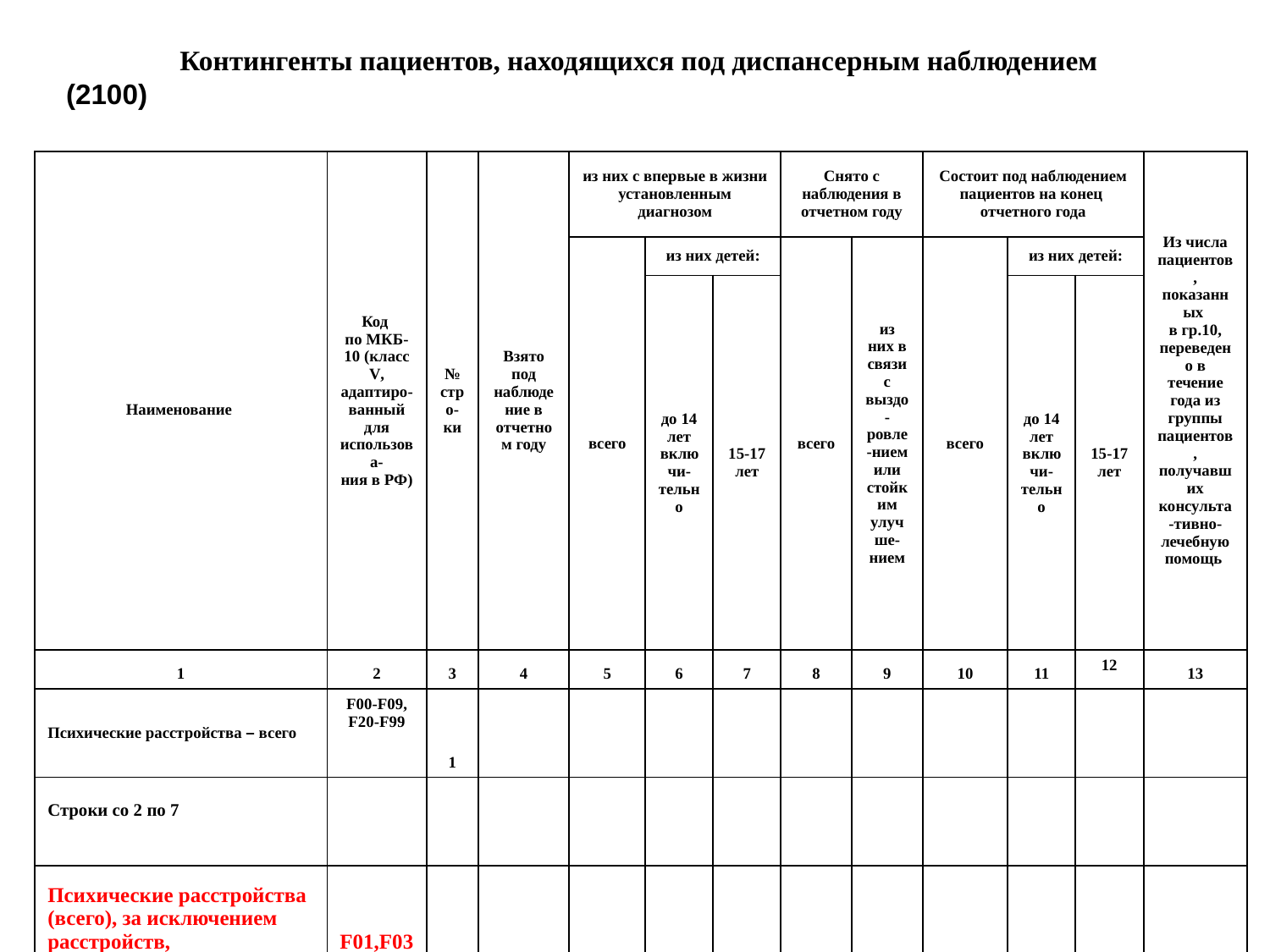

Контингенты пациентов, находящихся под диспансерным наблюдением
(2100)
| Наименование | Код по МКБ-10 (класс V, адаптиро-ванный для использова- ния в РФ) | № стро-ки | Взято под наблюдение в отчетном году | из них с впервые в жизни установленным диагнозом |  |  | Снято с наблюдения в отчетном году |  | Состоит под наблюдением пациентов на конец отчетного года |  |  | Из числа пациентов, показанных в гр.10, переведено в течение года из группы пациентов, получавших консульта-тивно-лечебную помощь |
| --- | --- | --- | --- | --- | --- | --- | --- | --- | --- | --- | --- | --- |
|  |  |  |  | всего | из них детей: |  | всего | из них в связи с выздо-ровле-нием или стойким улучше-нием | всего | из них детей: |  |  |
|  |  |  |  |  | до 14 лет включи-тельно | 15-17 лет |  |  |  | до 14 лет включи-тельно | 15-17 лет |  |
| 1 | 2 | 3 | 4 | 5 | 6 | 7 | 8 | 9 | 10 | 11 | 12 | 13 |
| Психические расстройства – всего | F00-F09, F20-F99 | 1 |  |  |  |  |  |  |  |  |  |  |
| Строки со 2 по 7 |  |  |  |  |  |  |  |  |  |  |  |  |
| Психические расстройства (всего), за исключением расстройств, классифицированных в других рубриках МКБ-10 (код со знаком \* ) | F01,F03-F09, F20-F99 | 8 |  |  |  |  |  |  |  |  |  |  |